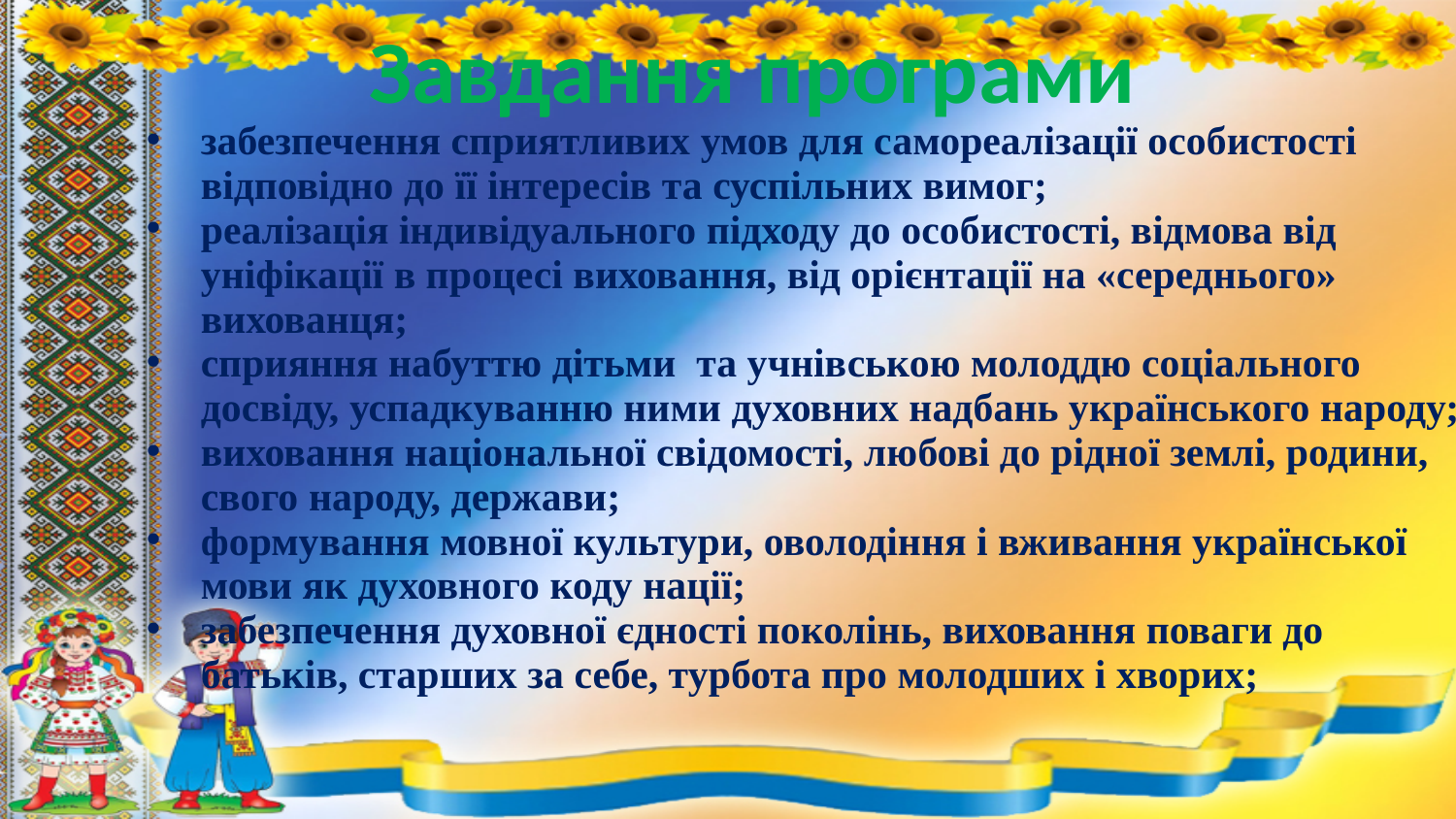

# Завдання програми
забезпечення сприятливих умов для самореалізації особистості відповідно до її інтересів та суспільних вимог;
реалізація індивідуального підходу до особистості, відмова від уніфікації в процесі виховання, від орієнтації на «середнього» вихованця;
сприяння набуттю дітьми  та учнівською молоддю соціального досвіду, успадкуванню ними духовних надбань українського народу;
виховання національної свідомості, любові до рідної землі, родини, свого народу, держави;
формування мовної культури, оволодіння і вживання української мови як духовного коду нації;
забезпечення духовної єдності поколінь, виховання поваги до батьків, старших за себе, турбота про молодших і хворих;